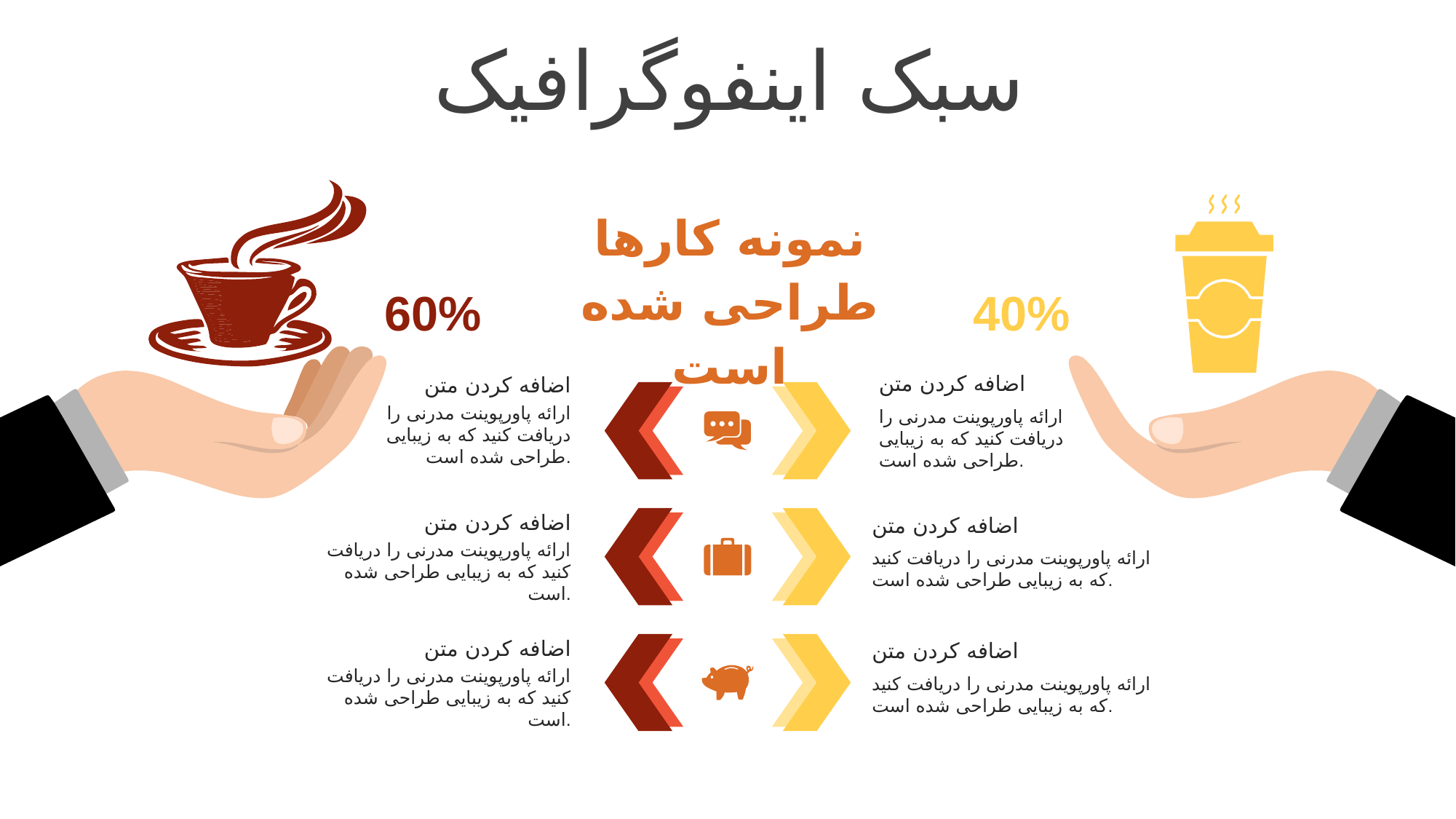

سبک اینفوگرافیک

نمونه کارها طراحی شده است
60%
40%

اضافه کردن متن
ارائه پاورپوینت مدرنی را دریافت کنید که به زیبایی طراحی شده است.
اضافه کردن متن
ارائه پاورپوینت مدرنی را دریافت کنید که به زیبایی طراحی شده است.
اضافه کردن متن
ارائه پاورپوینت مدرنی را دریافت کنید که به زیبایی طراحی شده است.
اضافه کردن متن
ارائه پاورپوینت مدرنی را دریافت کنید که به زیبایی طراحی شده است.

اضافه کردن متن
ارائه پاورپوینت مدرنی را دریافت کنید که به زیبایی طراحی شده است.

اضافه کردن متن
ارائه پاورپوینت مدرنی را دریافت کنید که به زیبایی طراحی شده است.